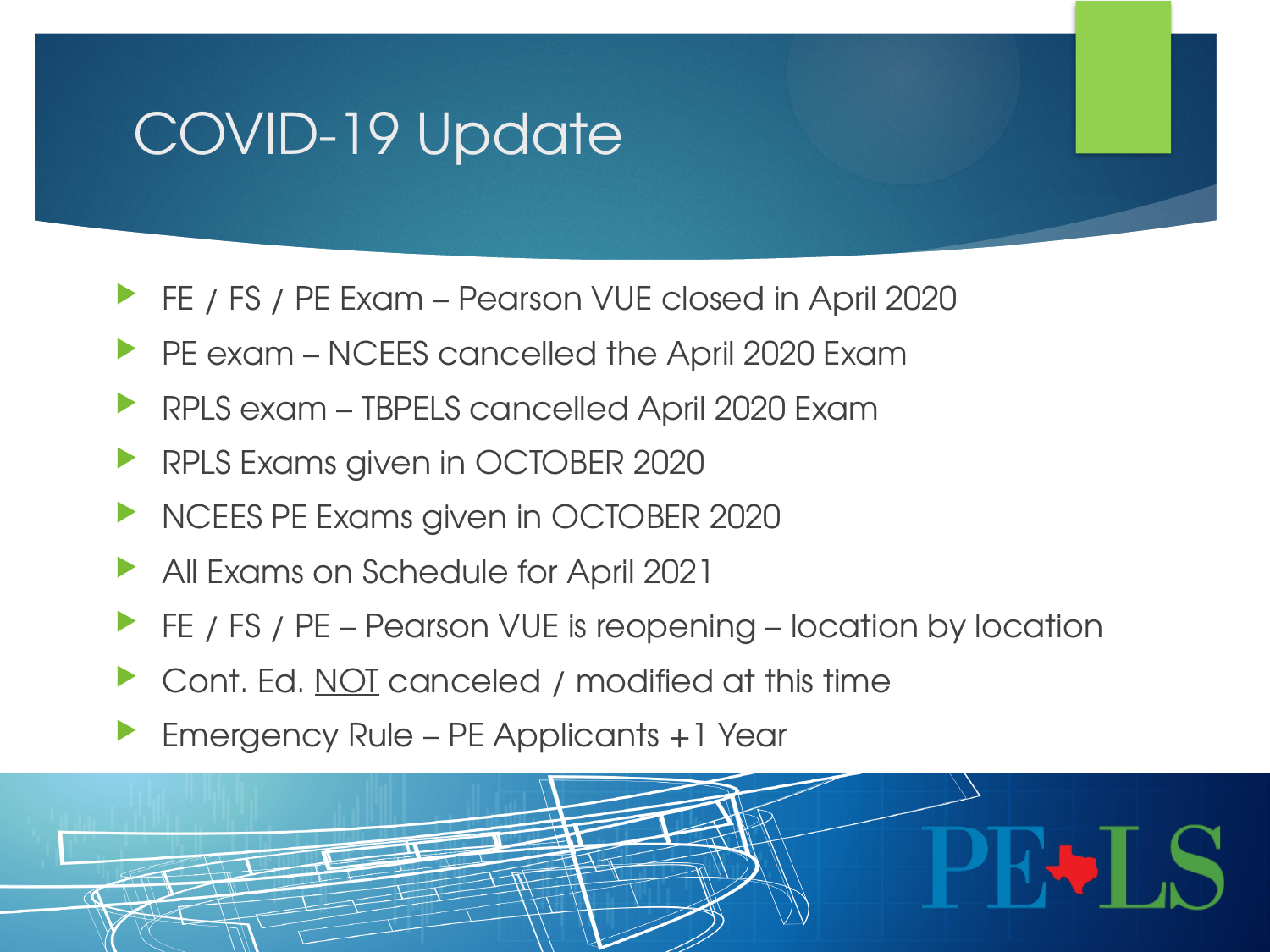

COVID-19 Update
FE / FS / PE Exam – Pearson VUE closed in April 2020
PE exam – NCEES cancelled the April 2020 Exam
RPLS exam – TBPELS cancelled April 2020 Exam
RPLS Exams given in OCTOBER 2020
NCEES PE Exams given in OCTOBER 2020
All Exams on Schedule for April 2021
FE / FS / PE – Pearson VUE is reopening – location by location
Cont. Ed. NOT canceled / modified at this time
Emergency Rule – PE Applicants +1 Year